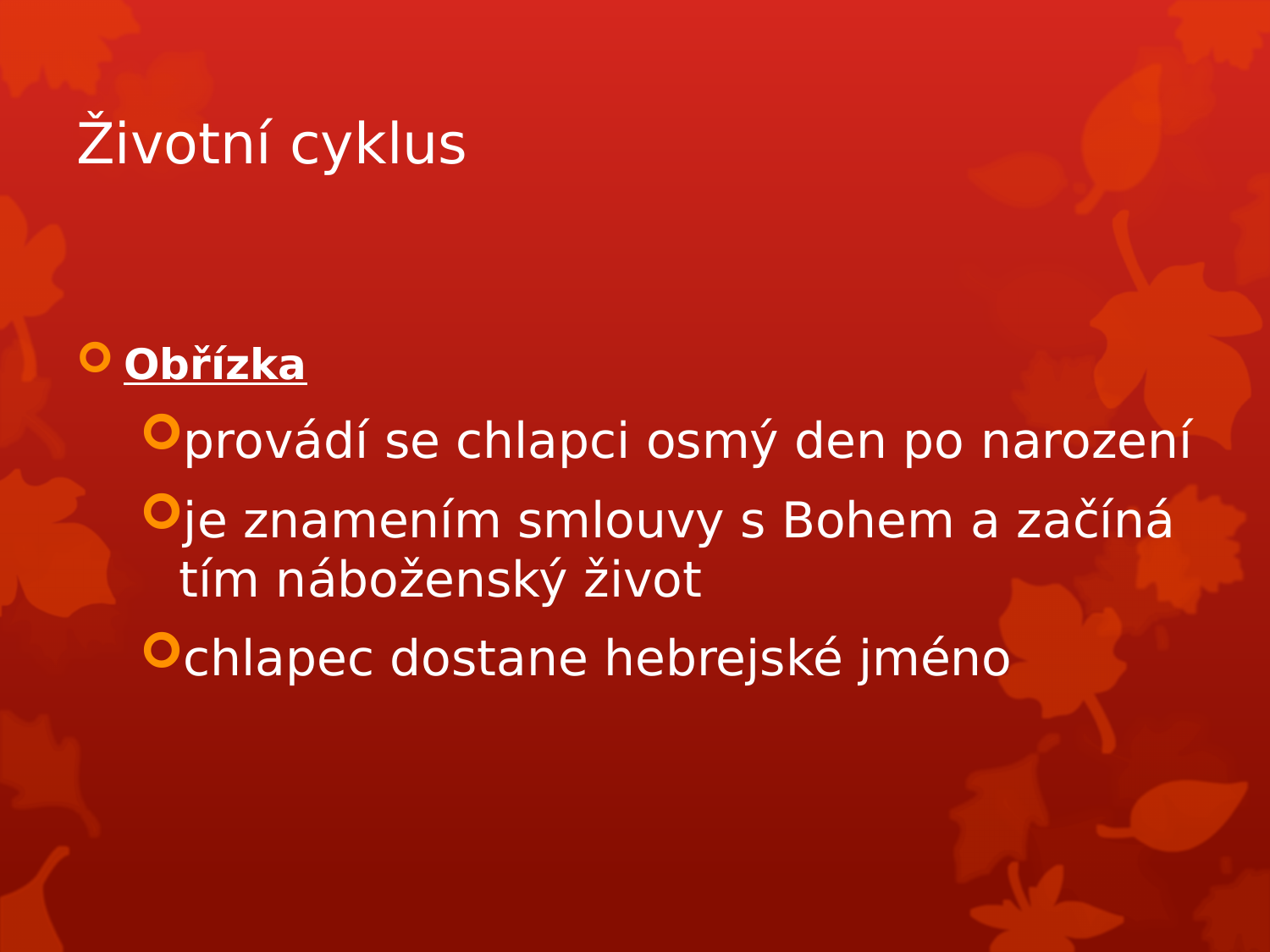

# Životní cyklus
Obřízka
provádí se chlapci osmý den po narození
je znamením smlouvy s Bohem a začíná tím náboženský život
chlapec dostane hebrejské jméno